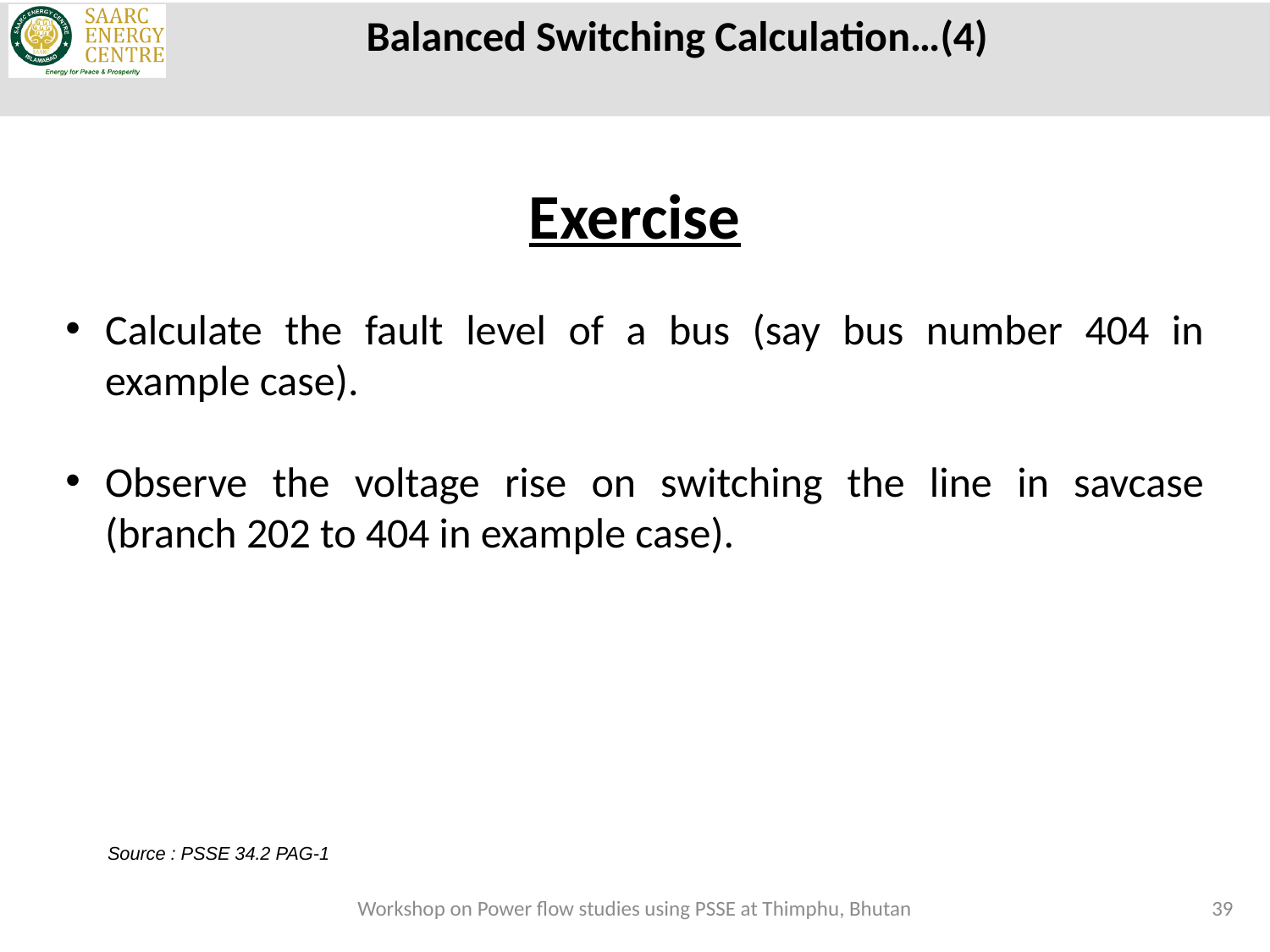

Balanced Switching Calculation…(4)

Exercise

Calculate the fault level of a bus (say bus number 404 in example case).

Observe the voltage rise on switching the line in savcase (branch 202 to 404 in example case).
Source : PSSE 34.2 PAG-1
Workshop on Power flow studies using PSSE at Thimphu, Bhutan
39